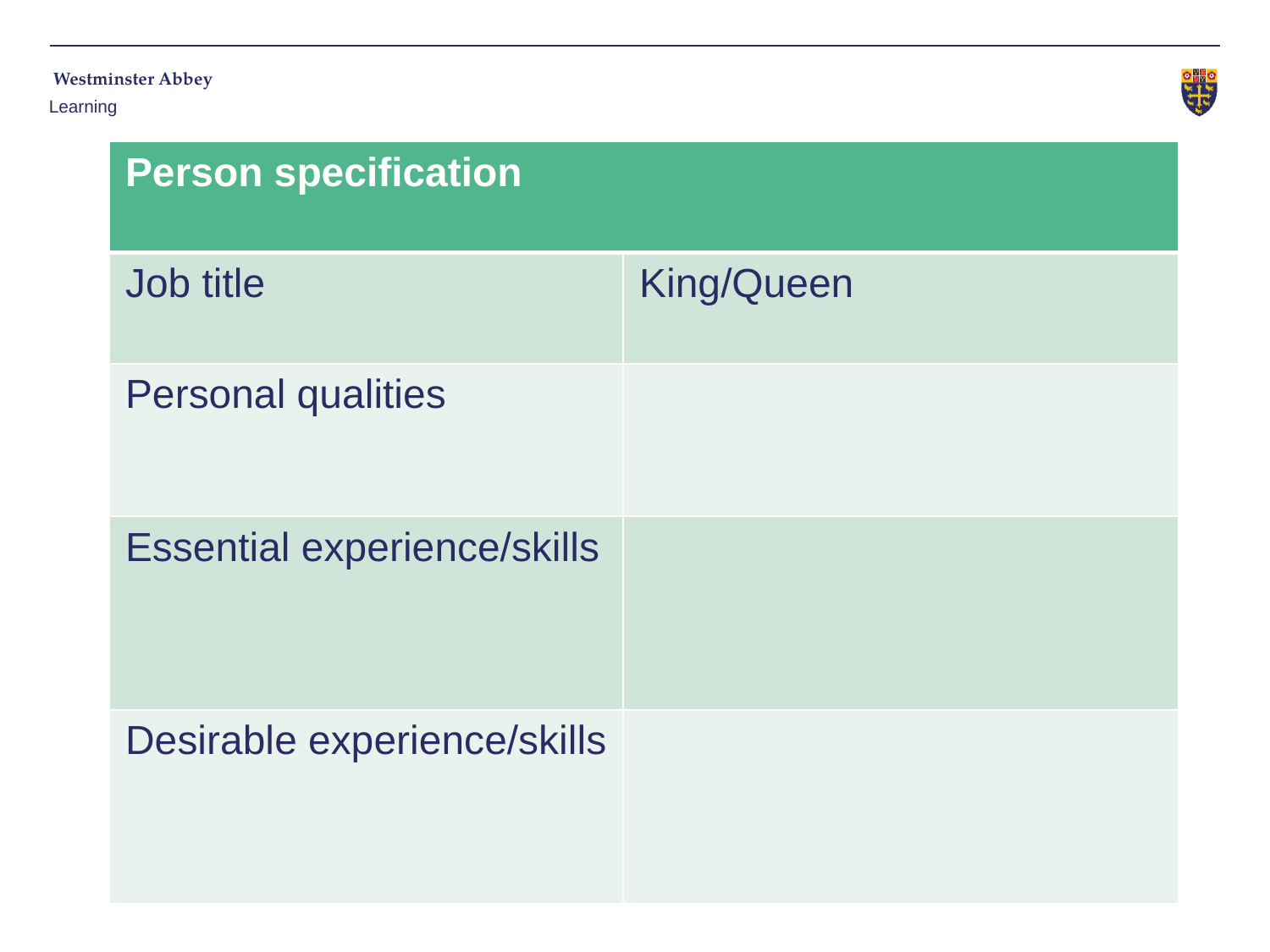

Learning
| Person specification |  |
| --- | --- |
| Job title | King/Queen |
| Personal qualities |  |
| Essential experience/skills |  |
| Desirable experience/skills |  |